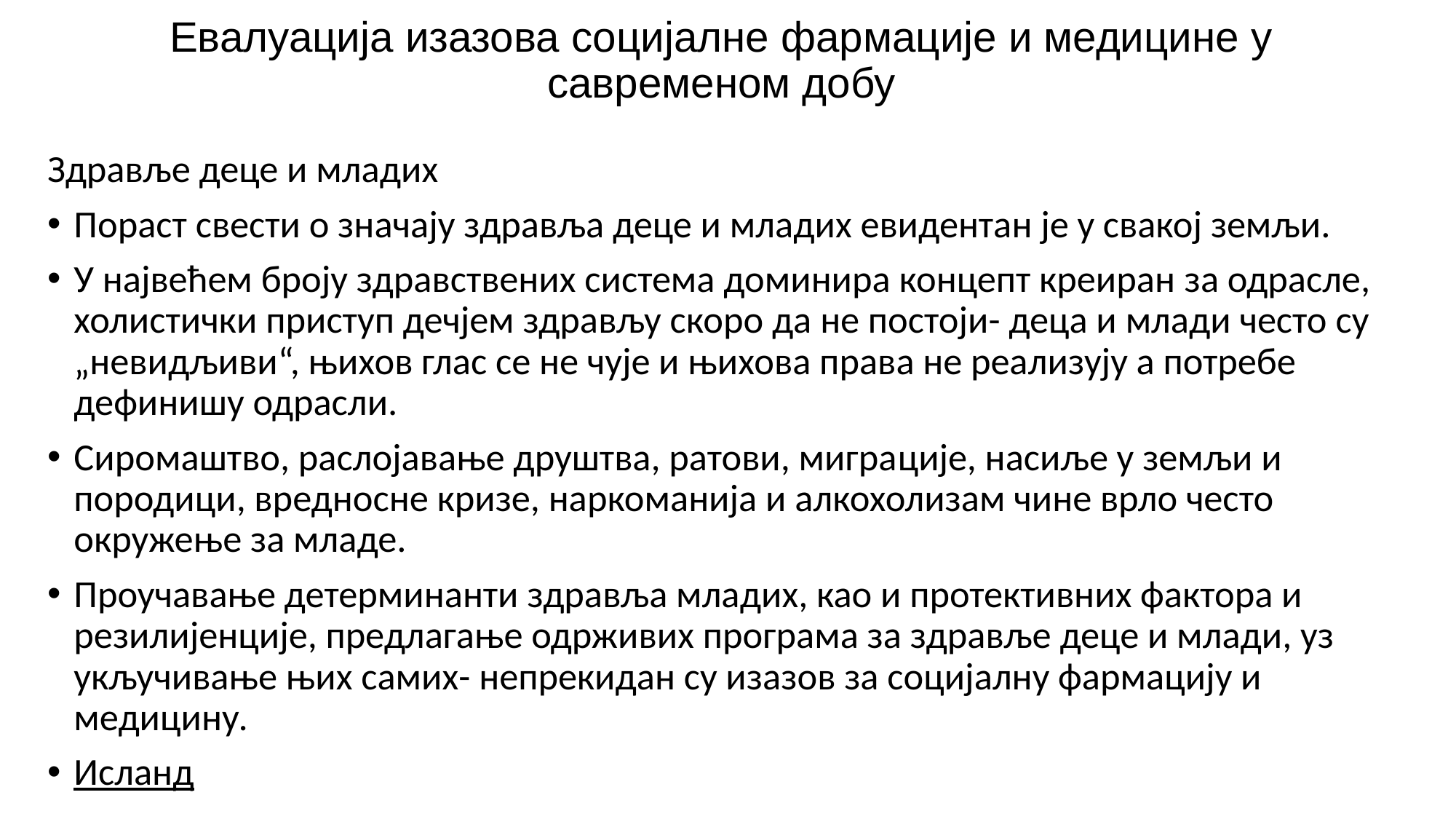

# Евалуација изазова социјалне фармације и медицине у савременом добу
Здравље деце и младих
Пораст свести о значају здравља деце и младих евидентан је у свакој земљи.
У највећем броју здравствених система доминира концепт креиран за одрасле, холистички приступ дечјем здрављу скоро да не постоји- деца и млади често су „невидљиви“, њихов глас се не чује и њихова права не реализују а потребе дефинишу одрасли.
Сиромаштво, раслојавање друштва, ратови, миграције, насиље у земљи и породици, вредносне кризе, наркоманија и алкохолизам чине врло често окружење за младе.
Проучавање детерминанти здравља младих, као и протективних фактора и резилијенције, предлагање одрживих програма за здравље деце и млади, уз укључивање њих самих- непрекидан су изазов за социјалну фармацију и медицину.
Исланд